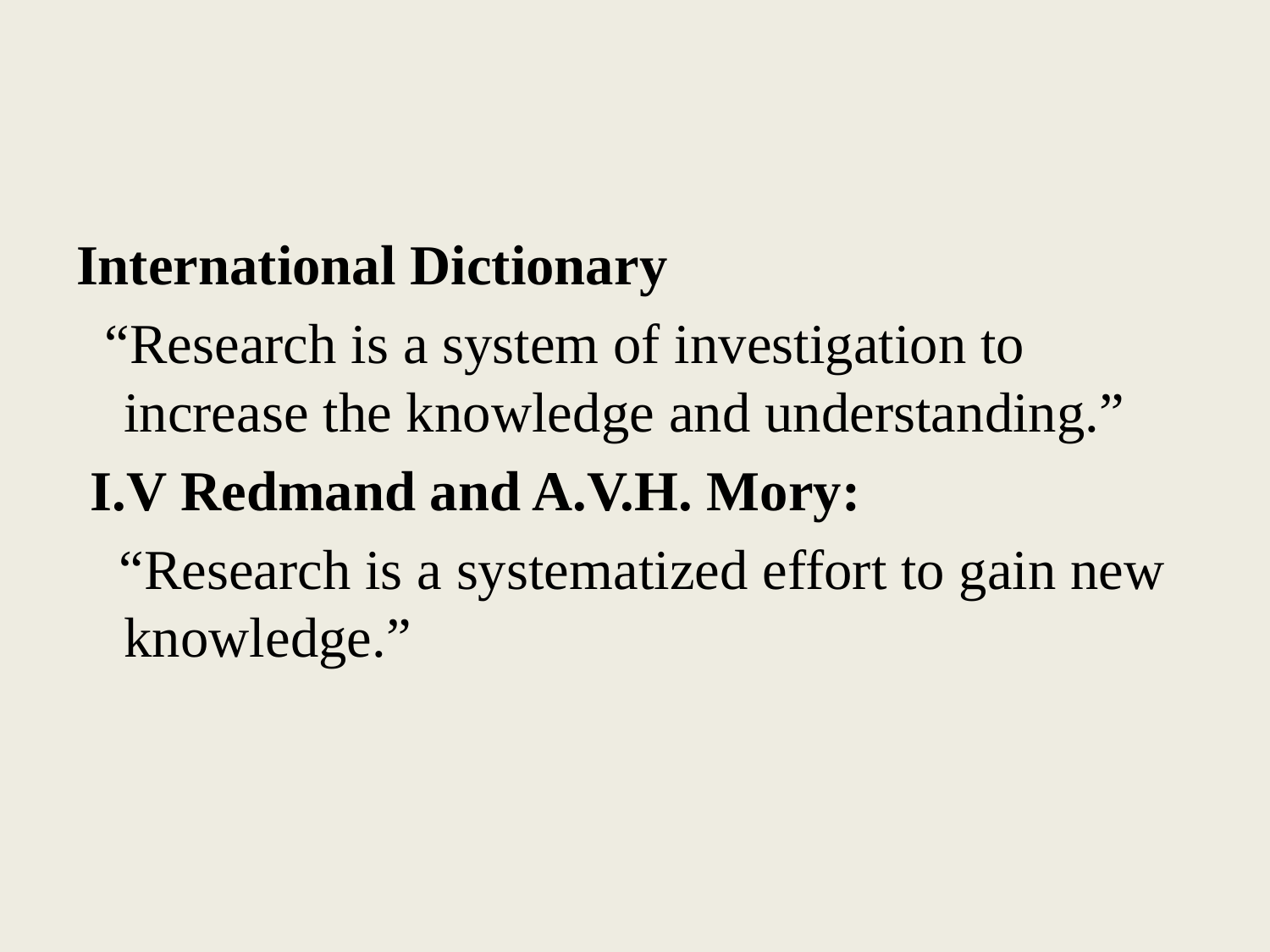

International Dictionary
  “Research is a system of investigation to increase the knowledge and understanding.”
 I.V Redmand and A.V.H. Mory:
   “Research is a systematized effort to gain new knowledge.”